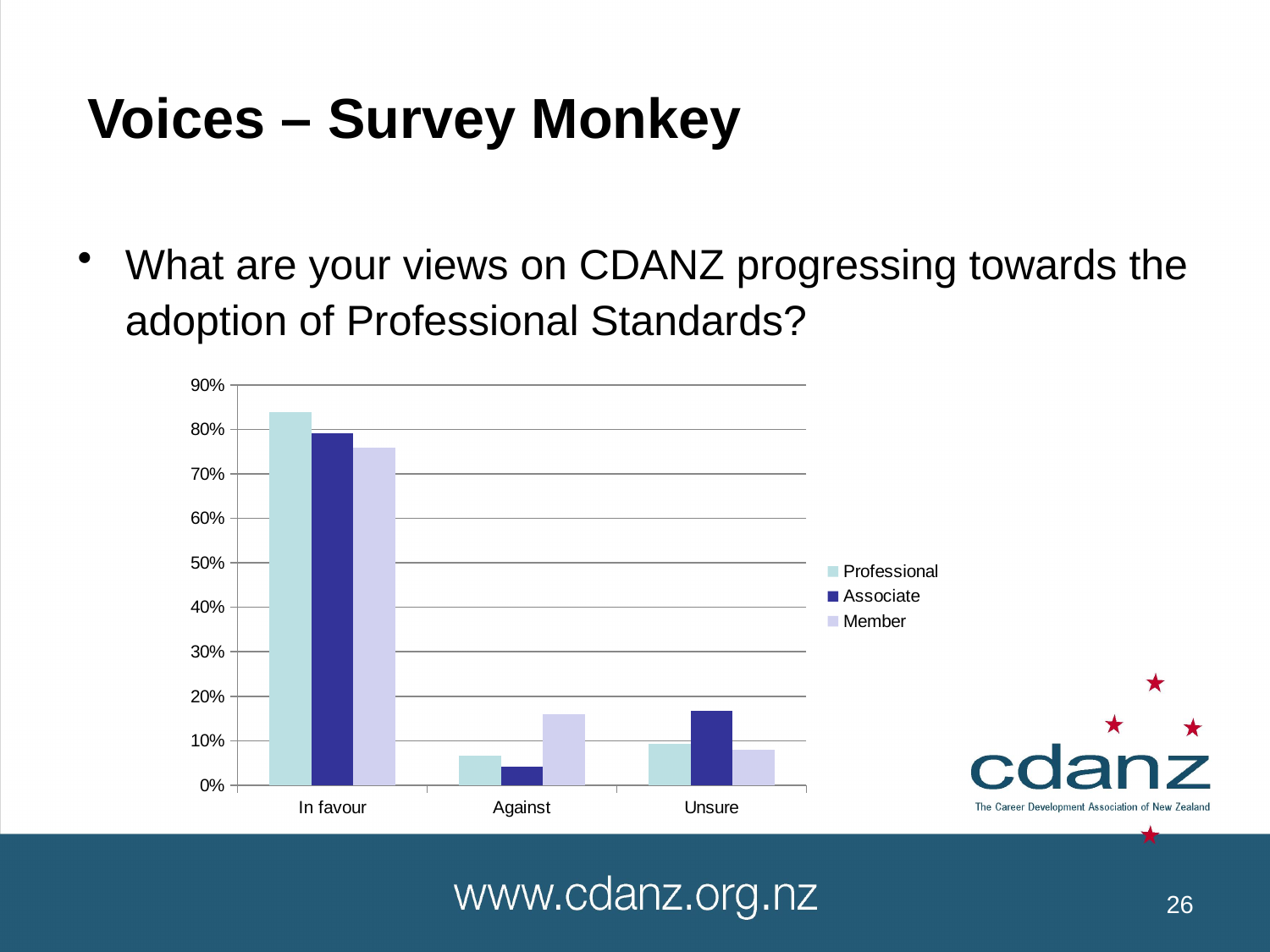

# Voices – Survey Monkey
What are your views on CDANZ progressing towards the adoption of Professional Standards?

### Chart

| Category | Professional | Associate | Member |
|---|---|---|---|
| In favour | 0.84 | 0.7916666666666666 | 0.76 |
| Against | 0.06666666666666667 | 0.041666666666666664 | 0.16 |
| Unsure | 0.09333333333333334 | 0.16666666666666666 | 0.08 |
26